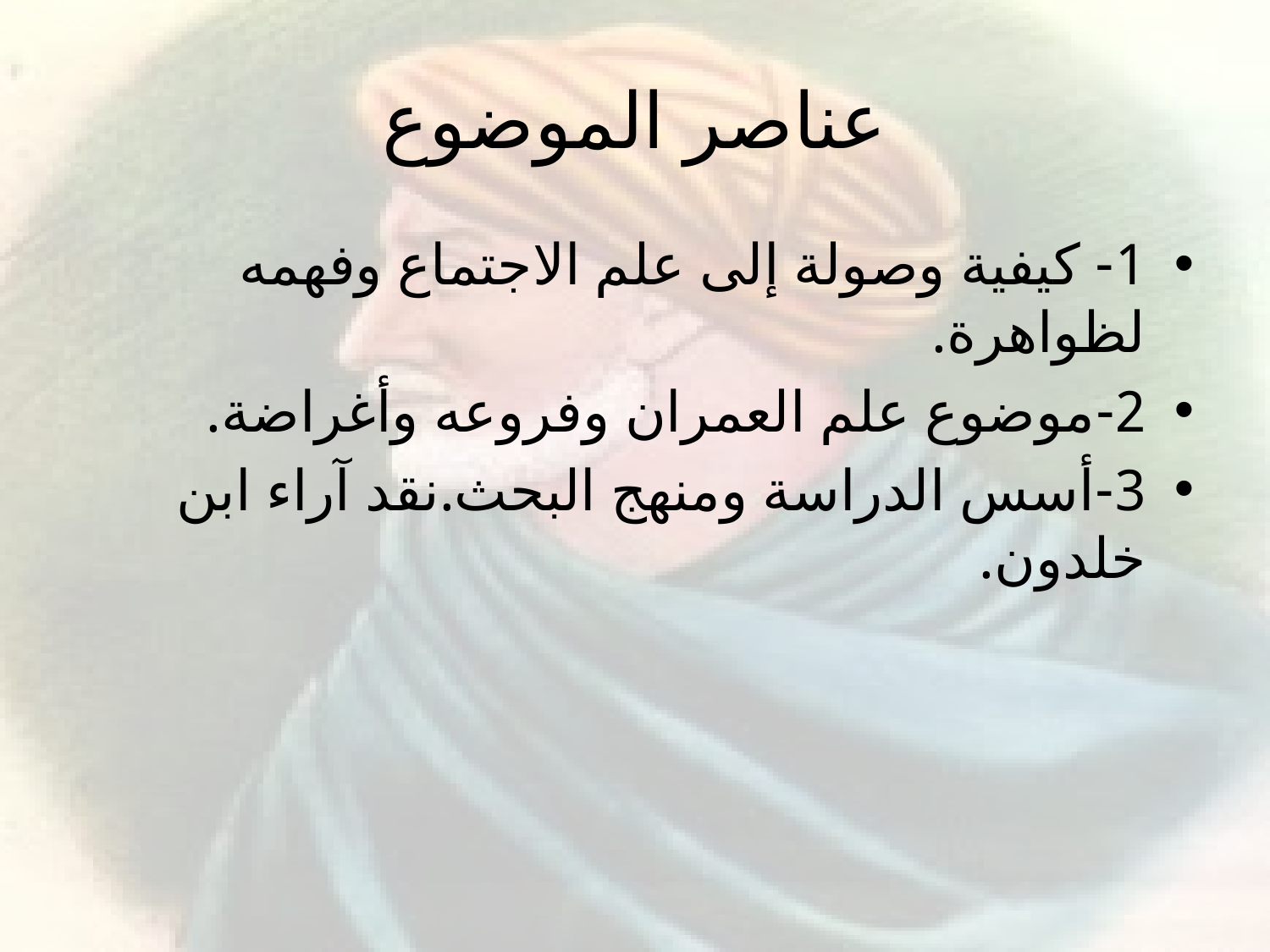

# عناصر الموضوع
1- كيفية وصولة إلى علم الاجتماع وفهمه لظواهرة.
2-موضوع علم العمران وفروعه وأغراضة.
3-أسس الدراسة ومنهج البحث.نقد آراء ابن خلدون.